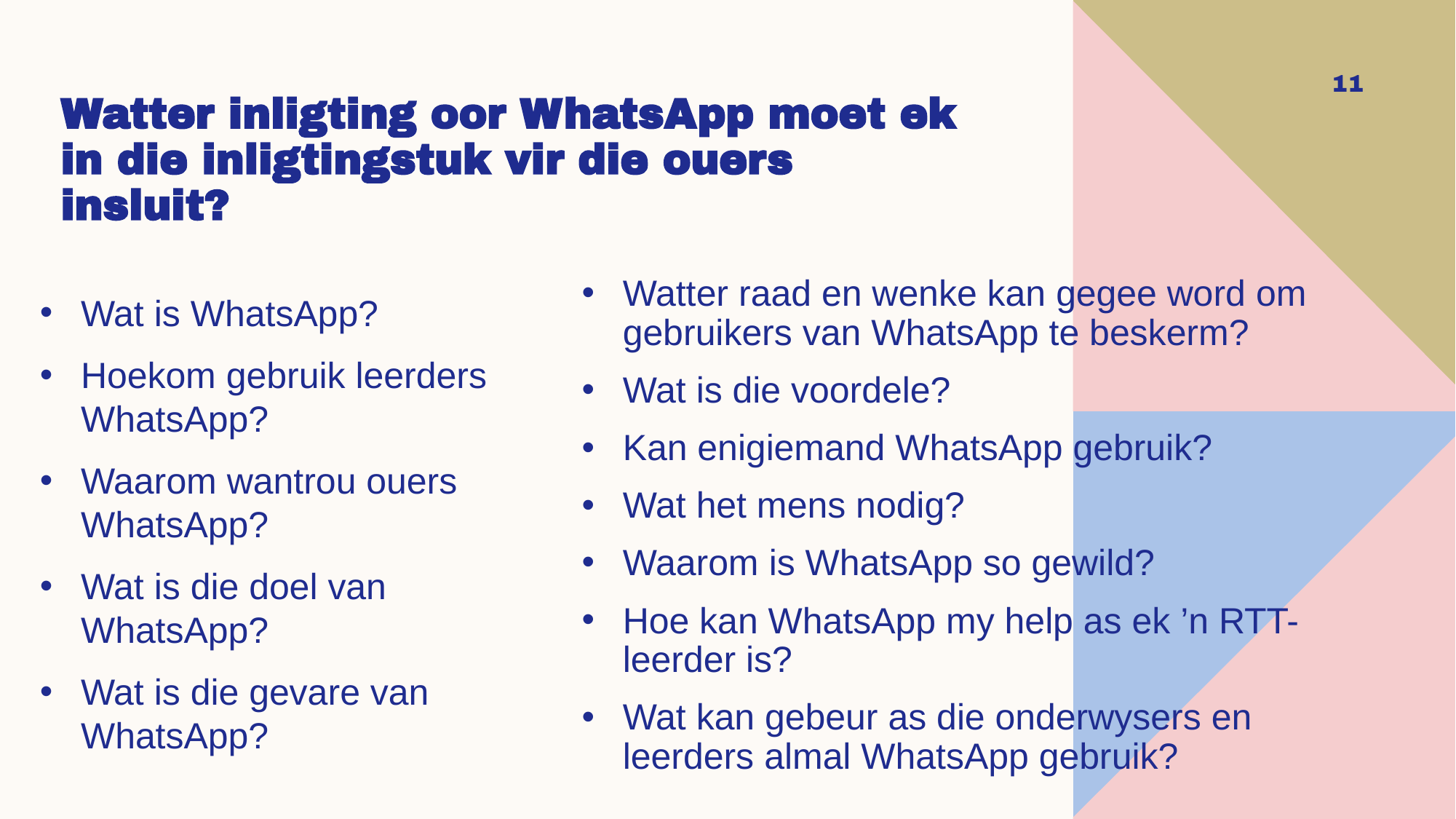

11
# Watter inligting oor WhatsApp moet ek in die inligtingstuk vir die ouers insluit?
Watter raad en wenke kan gegee word om gebruikers van WhatsApp te beskerm?
Wat is die voordele?
Kan enigiemand WhatsApp gebruik?
Wat het mens nodig?
Waarom is WhatsApp so gewild?
Hoe kan WhatsApp my help as ek ’n RTT-leerder is?
Wat kan gebeur as die onderwysers en leerders almal WhatsApp gebruik?
Wat is WhatsApp?
Hoekom gebruik leerders WhatsApp?
Waarom wantrou ouers WhatsApp?
Wat is die doel van WhatsApp?
Wat is die gevare van WhatsApp?